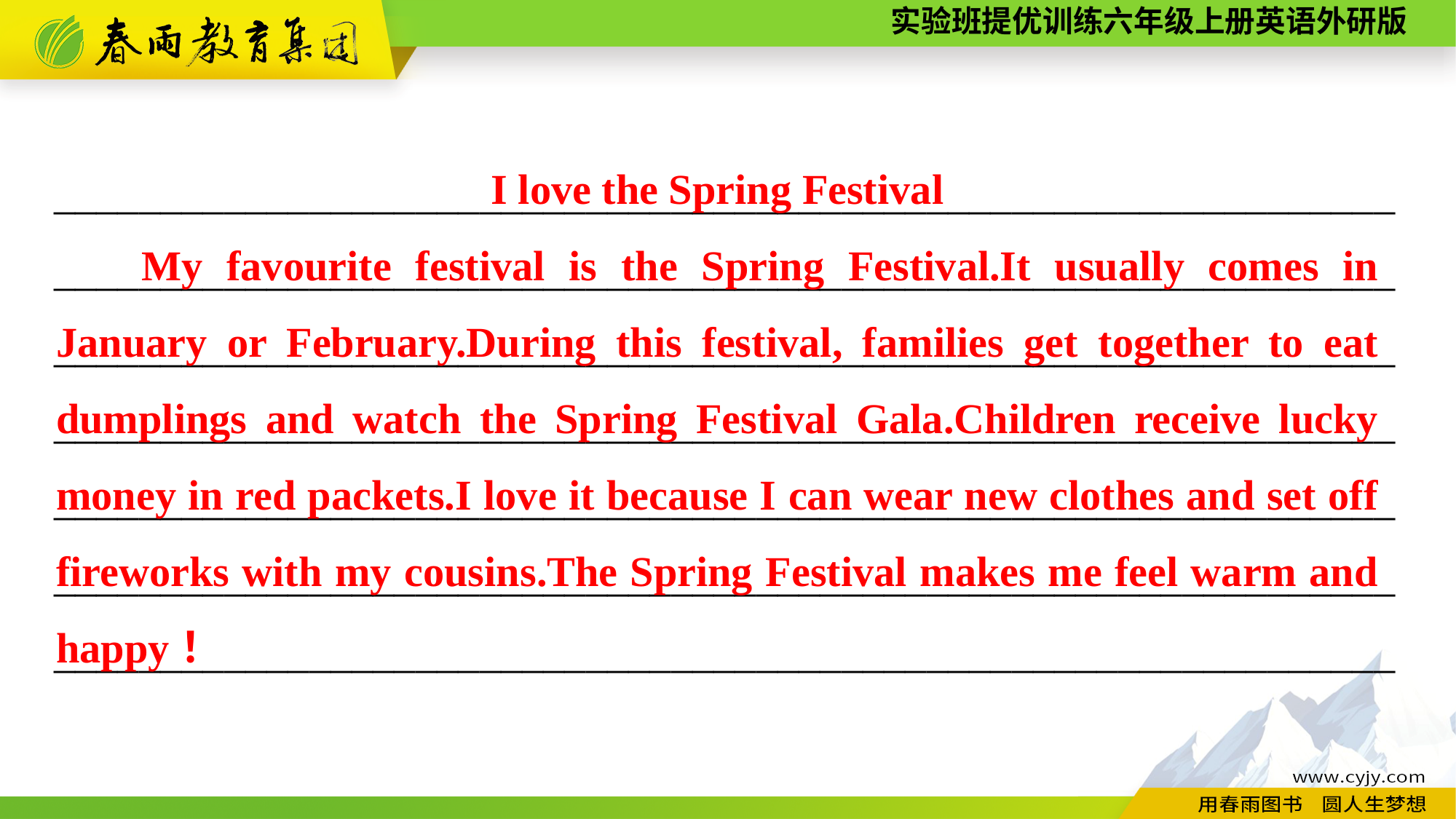

I love the Spring Festival
My favourite festival is the Spring Festival.It usually comes in January or February.During this festival, families get together to eat dumplings and watch the Spring Festival Gala.Children receive lucky money in red packets.I love it because I can wear new clothes and set off fireworks with my cousins.The Spring Festival makes me feel warm and happy！
_________________________________________________________________________________________________________________________________________________________________________________________________________________________________________________________________________________________________________________________________________________________________________________________________________________________________________________________